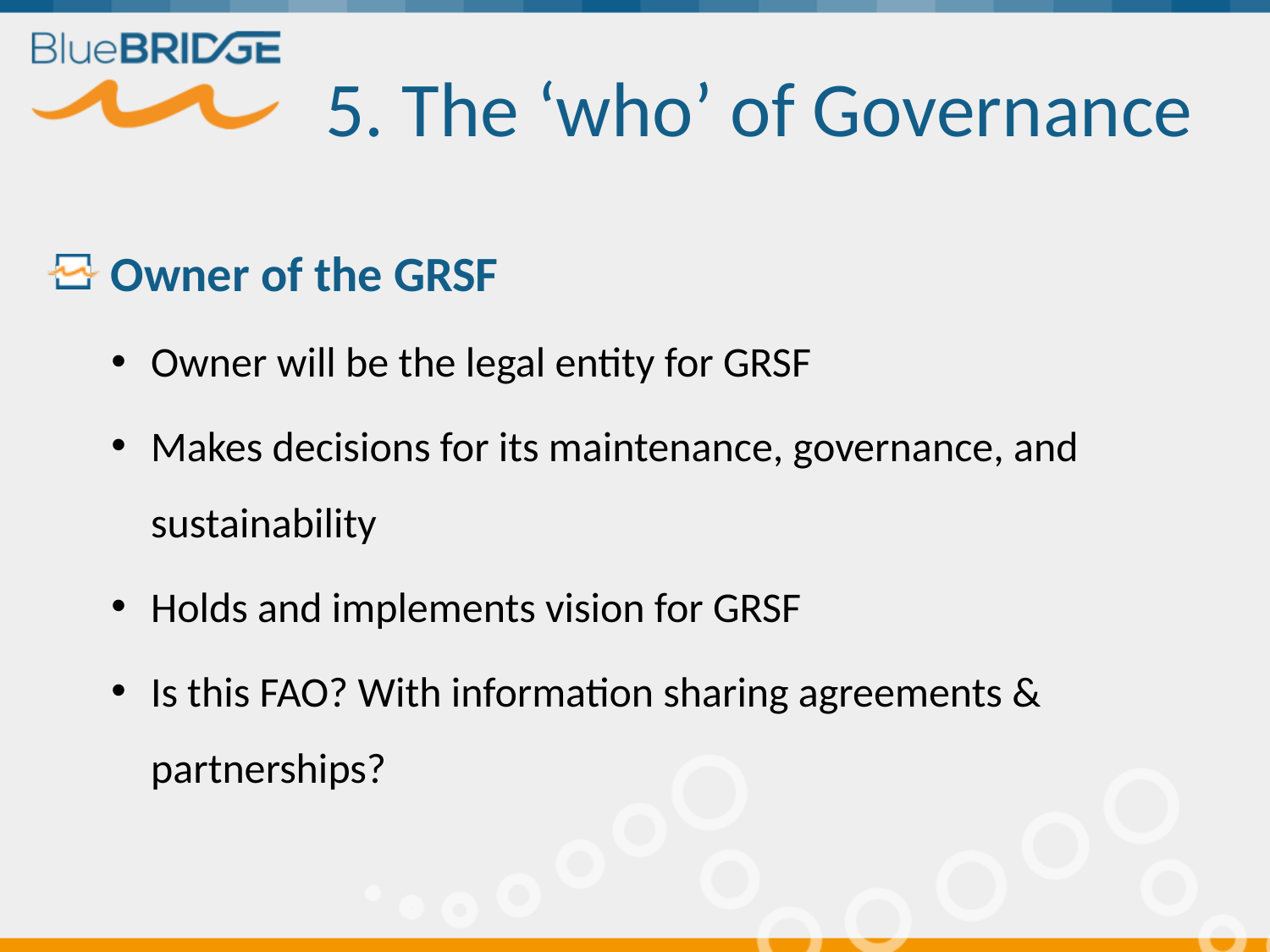

# 5. The ‘who’ of Governance
 Owner of the GRSF
Owner will be the legal entity for GRSF
Makes decisions for its maintenance, governance, and sustainability
Holds and implements vision for GRSF
Is this FAO? With information sharing agreements & partnerships?